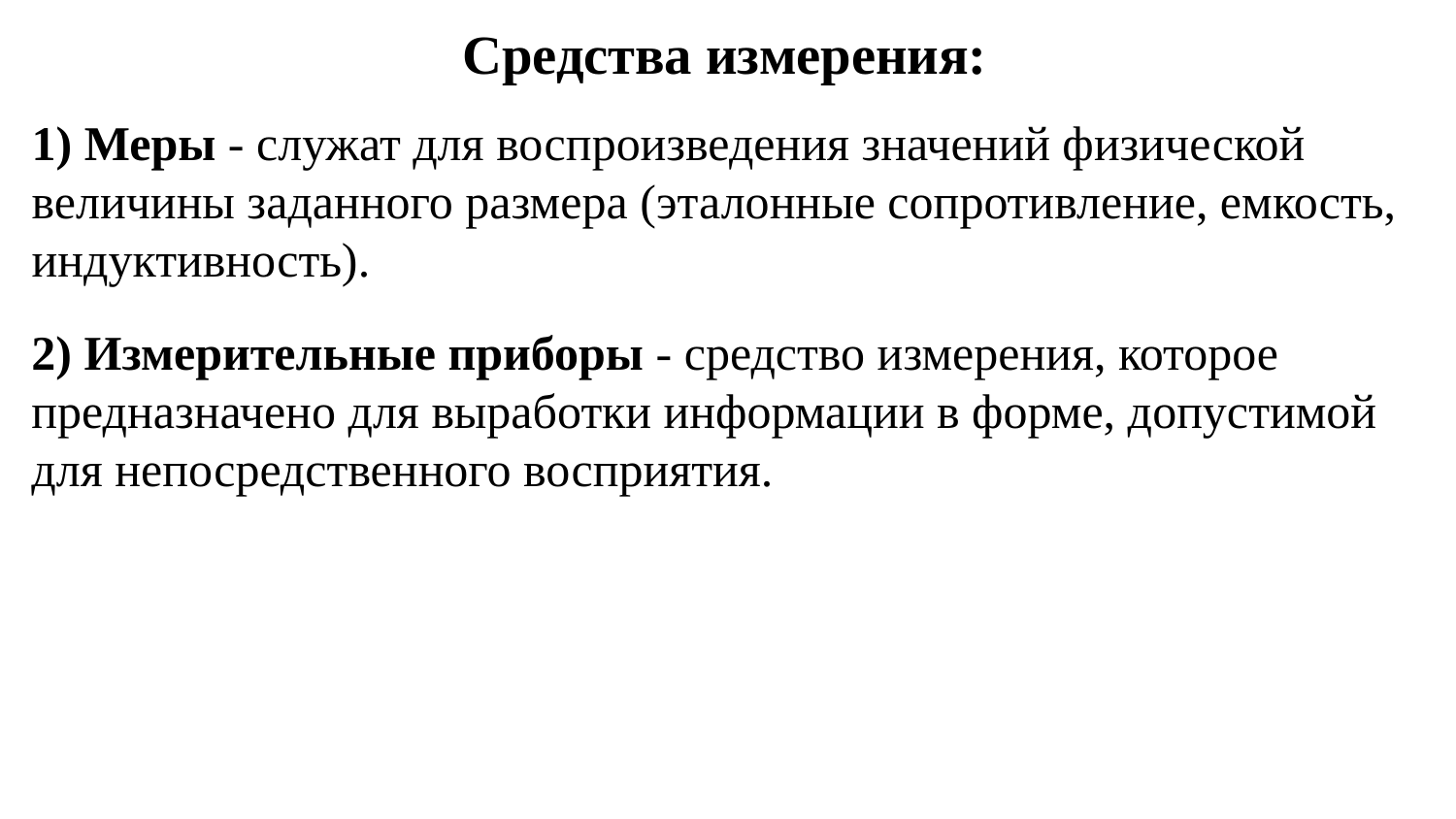

Средства измерения:
# 1) Меры - служат для воспроизведения значений физической величины заданного размера (эталонные сопротивление, емкость, индуктивность).
2) Измерительные приборы - средство измерения, которое предназначено для выработки информации в форме, допустимой для непосредственного восприятия.